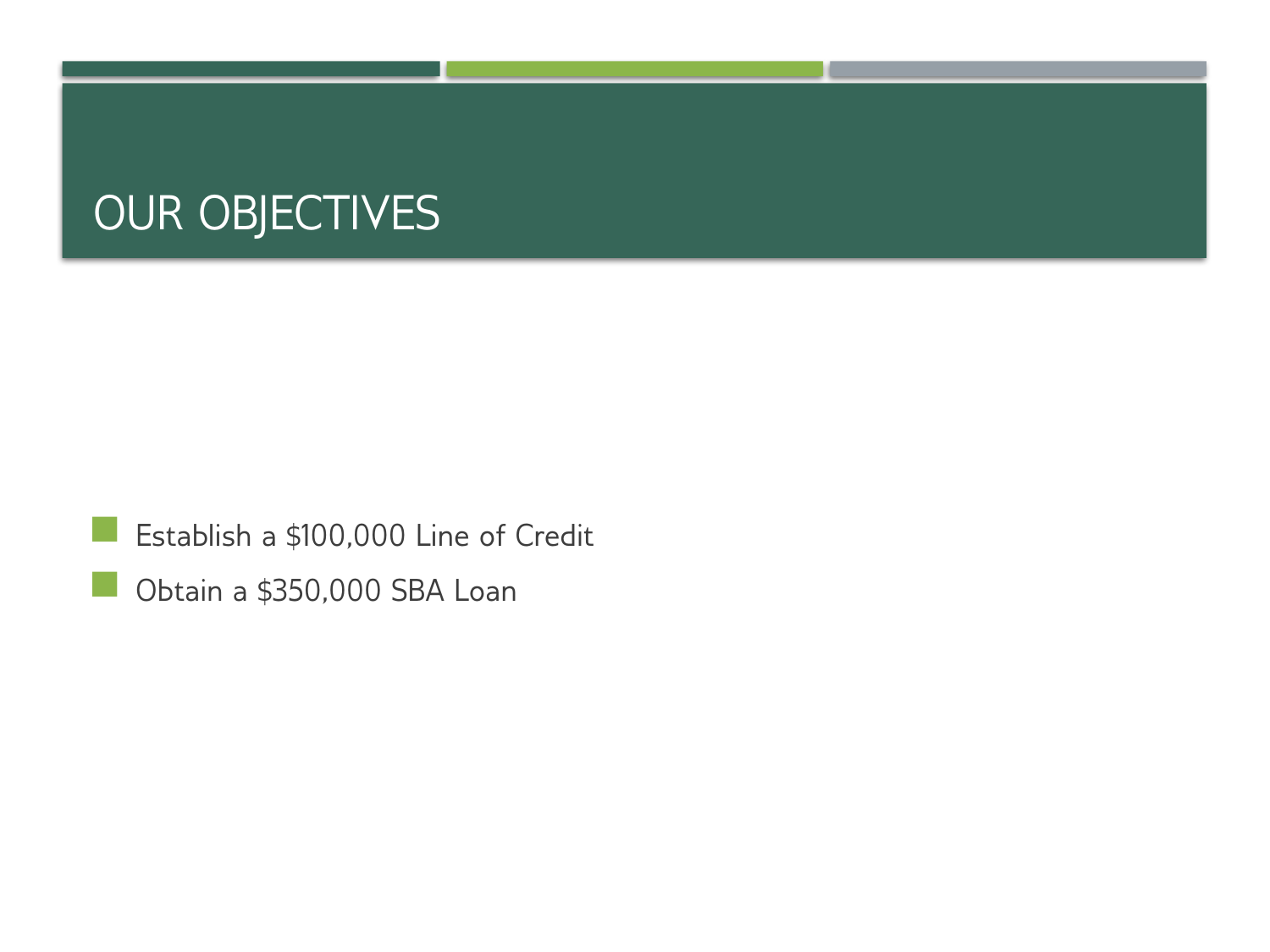

# Our Objectives
Establish a $100,000 Line of Credit
Obtain a $350,000 SBA Loan